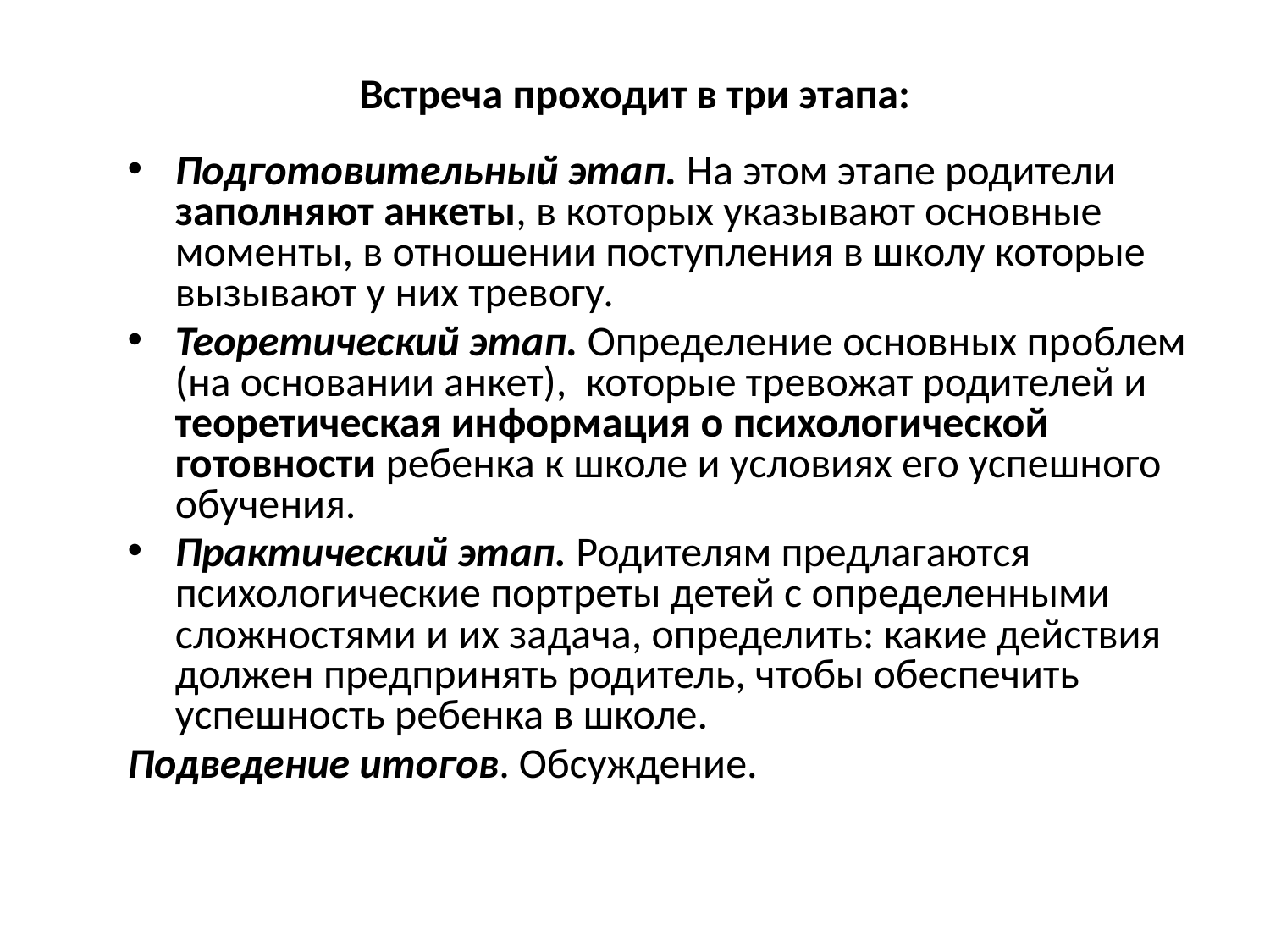

# Встреча проходит в три этапа:
Подготовительный этап. На этом этапе родители заполняют анкеты, в которых указывают основные моменты, в отношении поступления в школу которые вызывают у них тревогу.
Теоретический этап. Определение основных проблем (на основании анкет),  которые тревожат родителей и теоретическая информация о психологической готовности ребенка к школе и условиях его успешного обучения.
Практический этап. Родителям предлагаются  психологические портреты детей с определенными сложностями и их задача, определить: какие действия должен предпринять родитель, чтобы обеспечить успешность ребенка в школе.
Подведение итогов. Обсуждение.